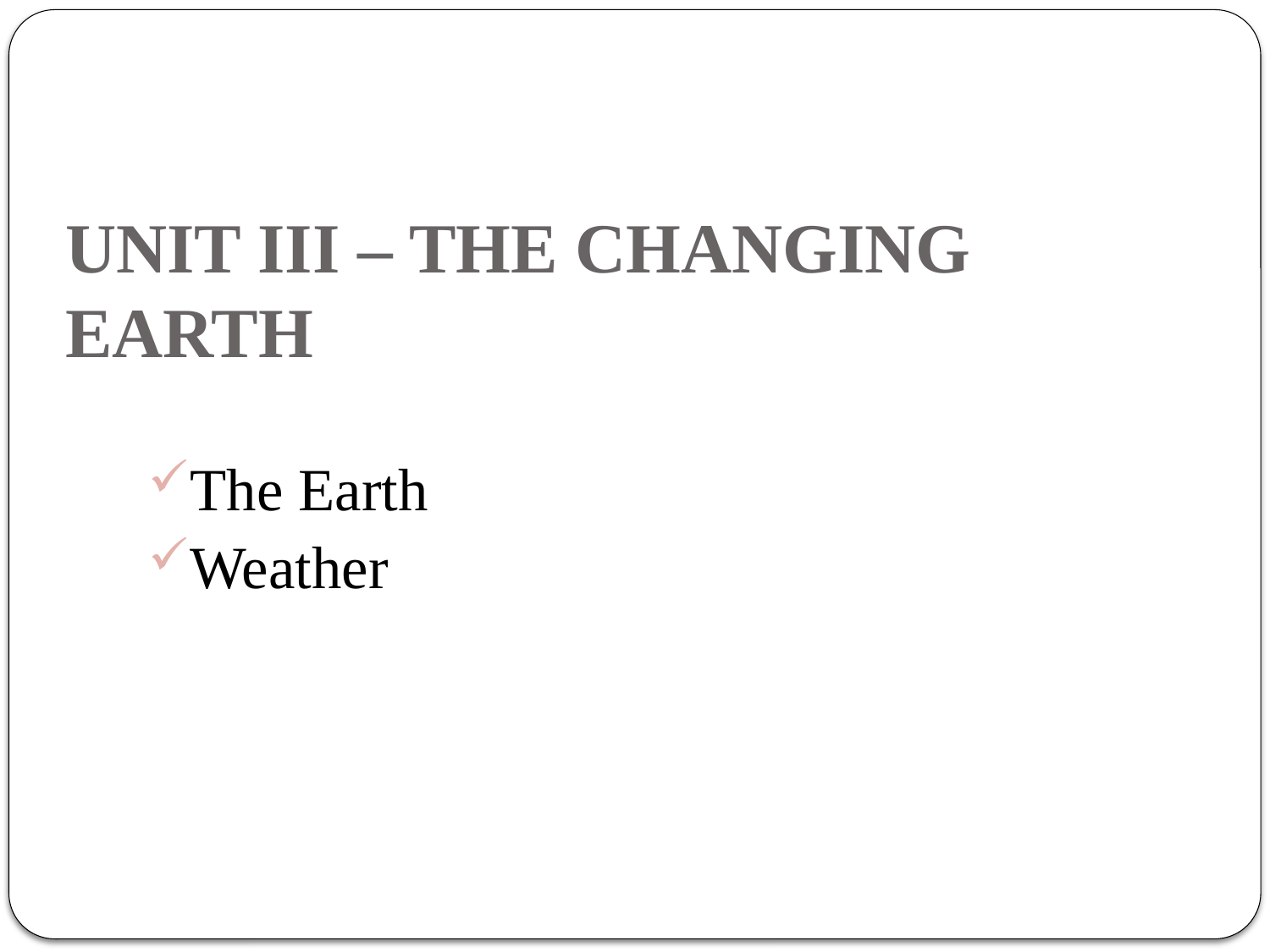

# UNIT III – THE CHANGING EARTH
The Earth
Weather